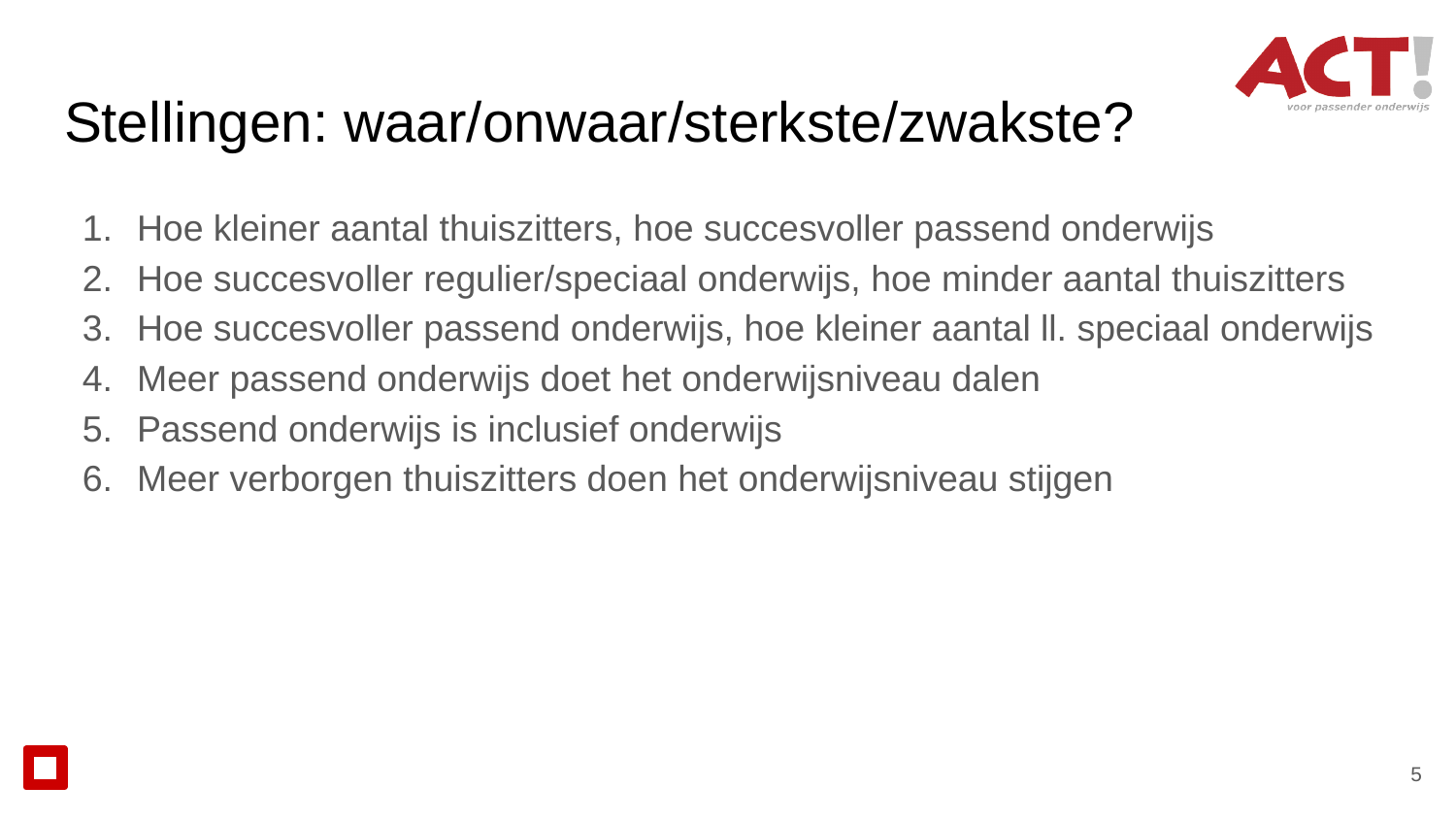

# Stellingen: waar/onwaar/sterkste/zwakste?
Hoe kleiner aantal thuiszitters, hoe succesvoller passend onderwijs
Hoe succesvoller regulier/speciaal onderwijs, hoe minder aantal thuiszitters
Hoe succesvoller passend onderwijs, hoe kleiner aantal ll. speciaal onderwijs
Meer passend onderwijs doet het onderwijsniveau dalen
Passend onderwijs is inclusief onderwijs
Meer verborgen thuiszitters doen het onderwijsniveau stijgen

5